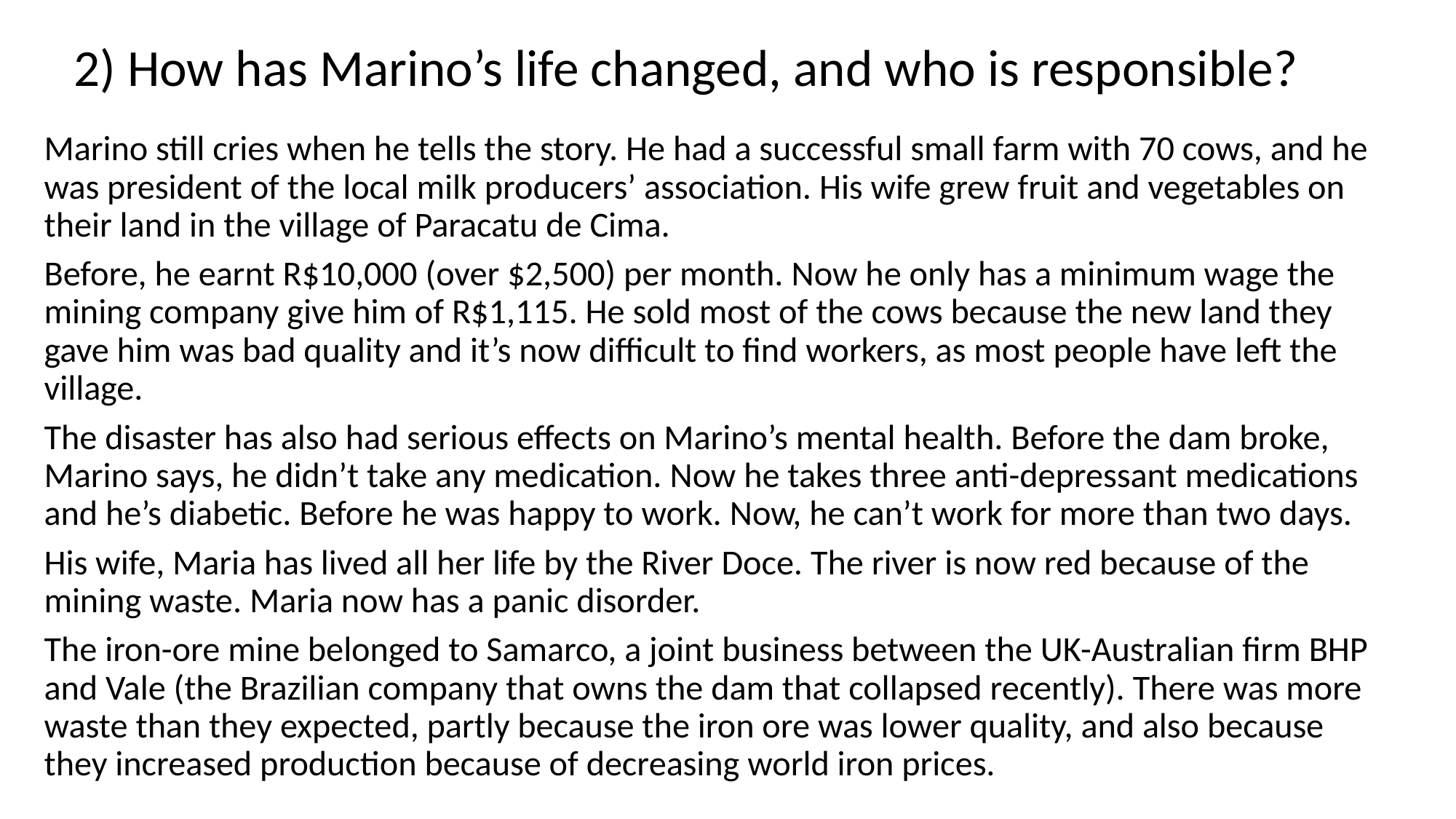

# 2) How has Marino’s life changed, and who is responsible?
Marino still cries when he tells the story. He had a successful small farm with 70 cows, and he was president of the local milk producers’ association. His wife grew fruit and vegetables on their land in the village of Paracatu de Cima.
Before, he earnt R$10,000 (over $2,500) per month. Now he only has a minimum wage the mining company give him of R$1,115. He sold most of the cows because the new land they gave him was bad quality and it’s now difficult to find workers, as most people have left the village.
The disaster has also had serious effects on Marino’s mental health. Before the dam broke, Marino says, he didn’t take any medication. Now he takes three anti-depressant medications and he’s diabetic. Before he was happy to work. Now, he can’t work for more than two days.
His wife, Maria has lived all her life by the River Doce. The river is now red because of the mining waste. Maria now has a panic disorder.
The iron-ore mine belonged to Samarco, a joint business between the UK-Australian firm BHP and Vale (the Brazilian company that owns the dam that collapsed recently). There was more waste than they expected, partly because the iron ore was lower quality, and also because they increased production because of decreasing world iron prices.